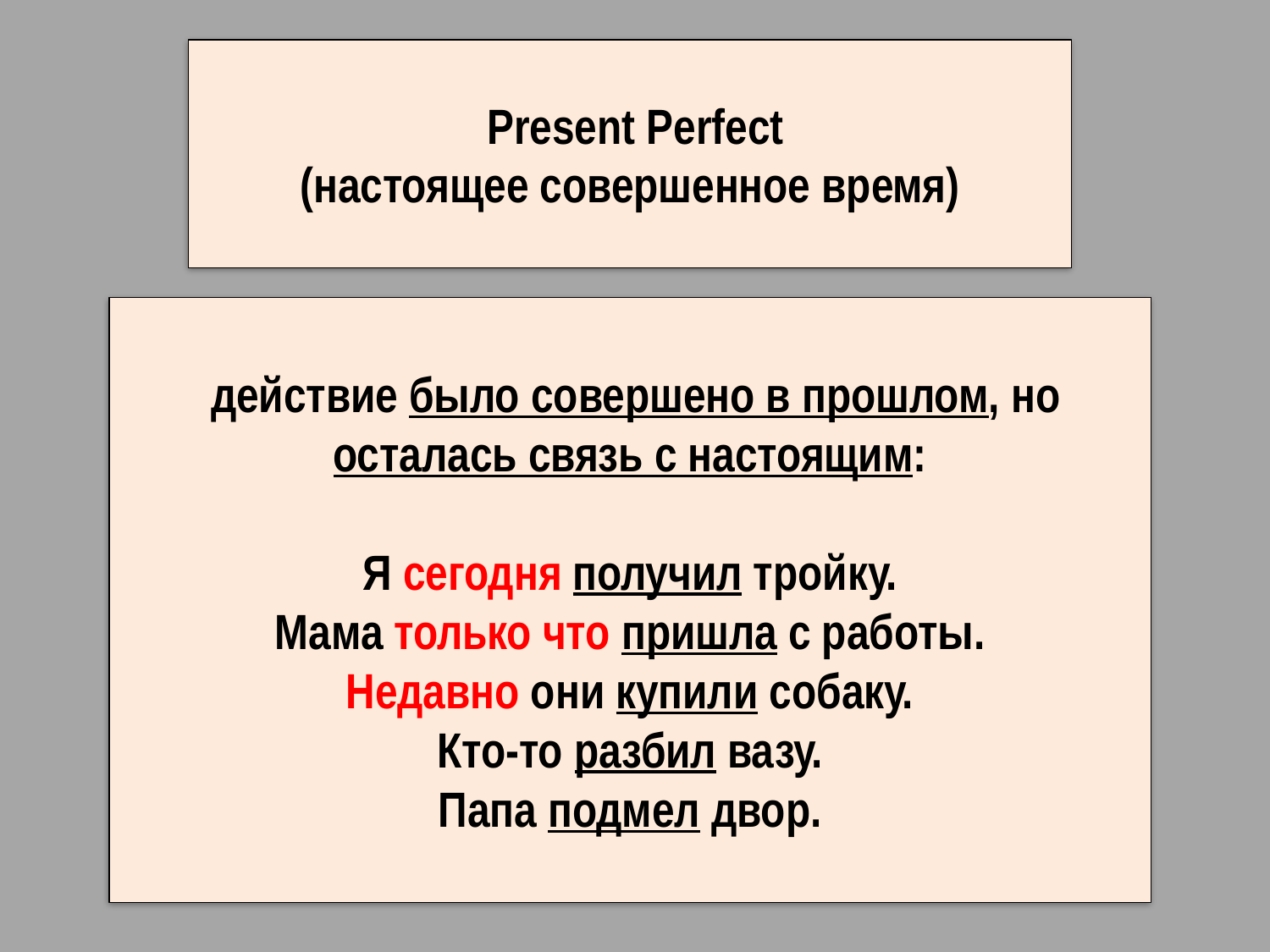

Present Perfect
(настоящее совершенное время)
 действие было совершено в прошлом, но осталась связь с настоящим:

Я сегодня получил тройку.
Мама только что пришла с работы.
Недавно они купили собаку.
Кто-то разбил вазу.
Папа подмел двор.
#